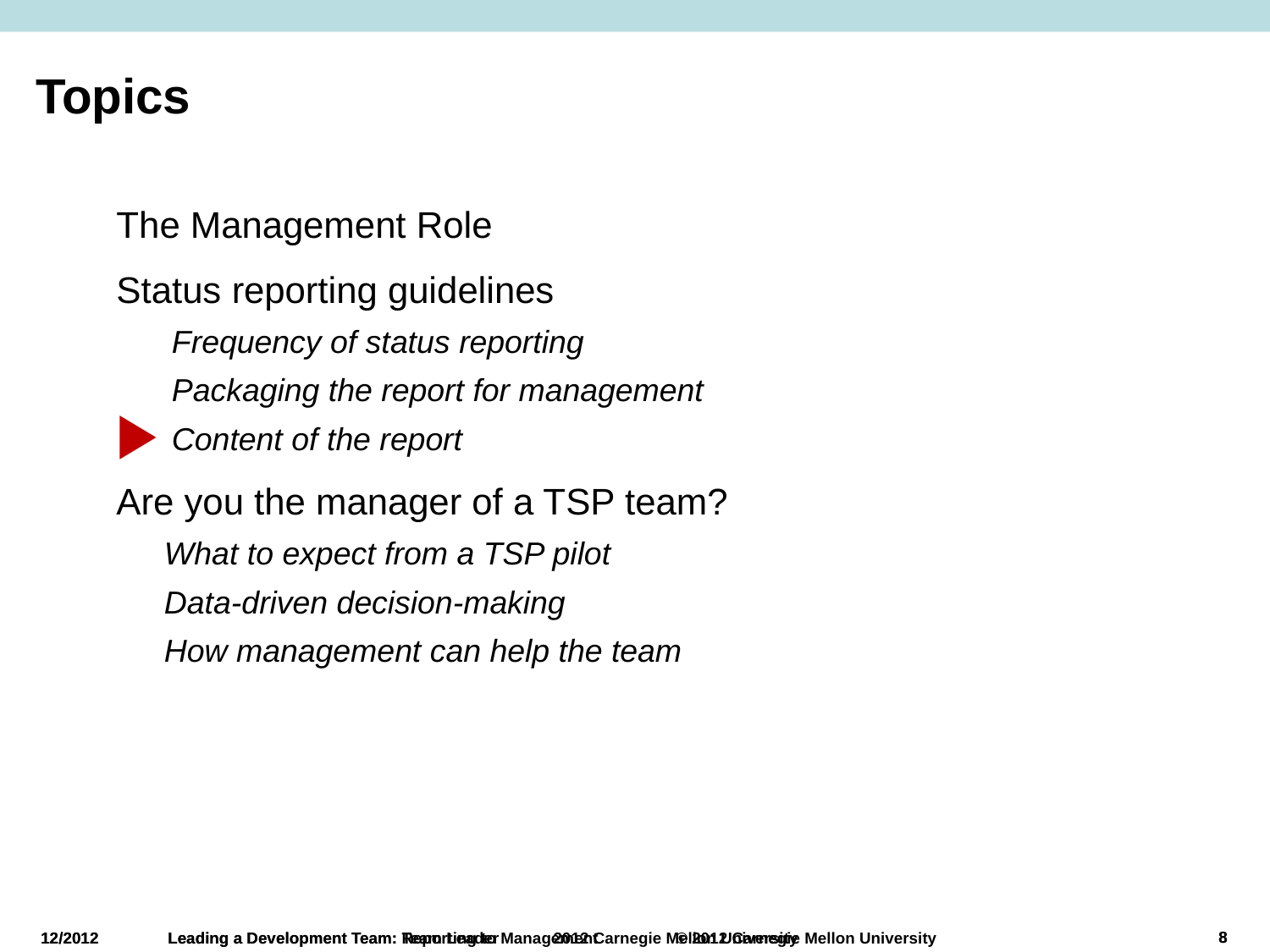

# Topics
The Management Role
Status reporting guidelines
Frequency of status reporting
Packaging the report for management
Content of the report
Are you the manager of a TSP team?
What to expect from a TSP pilot
Data-driven decision-making
How management can help the team